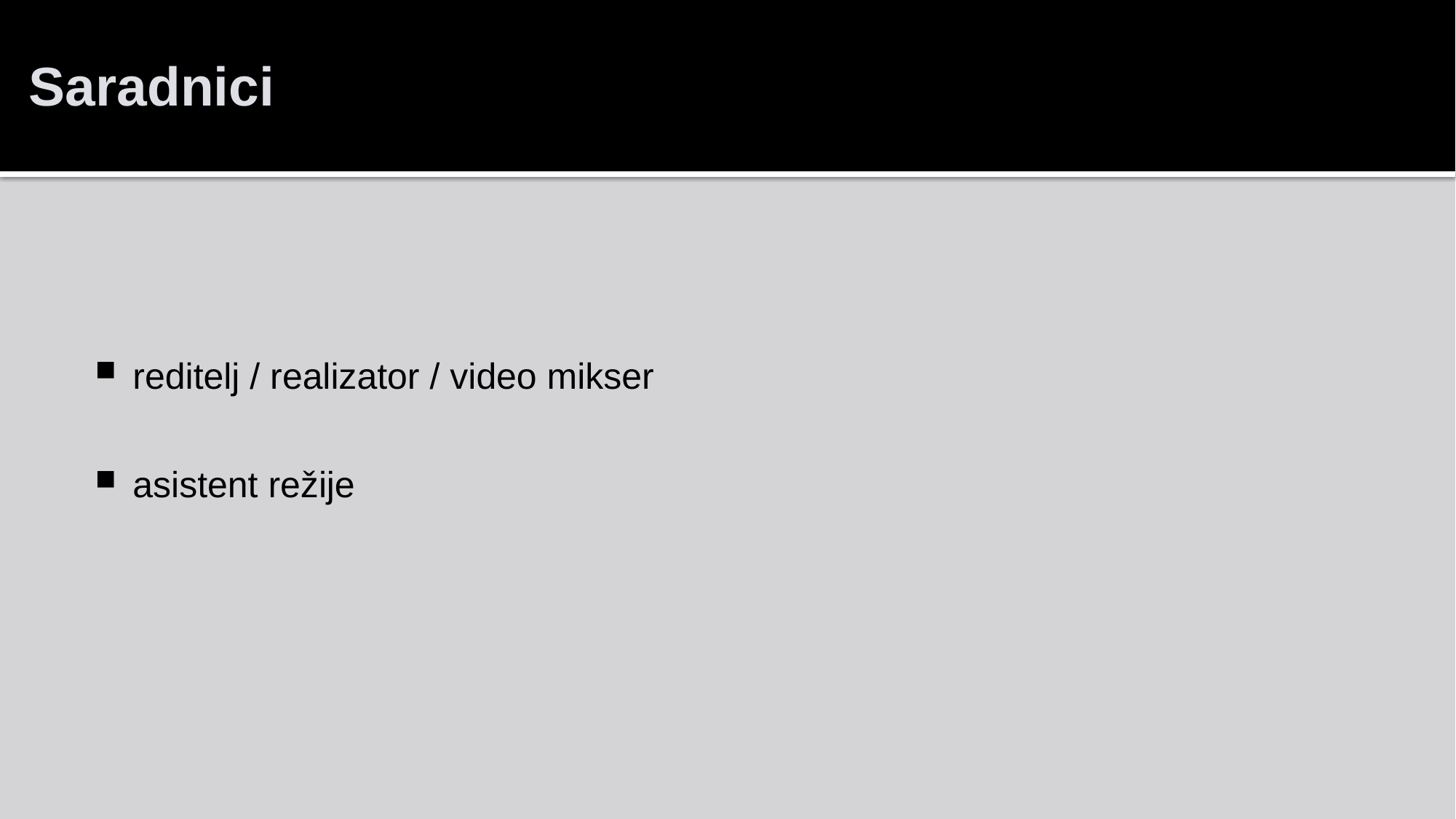

# Saradnici

reditelj / realizator / video mikser

asistent režije